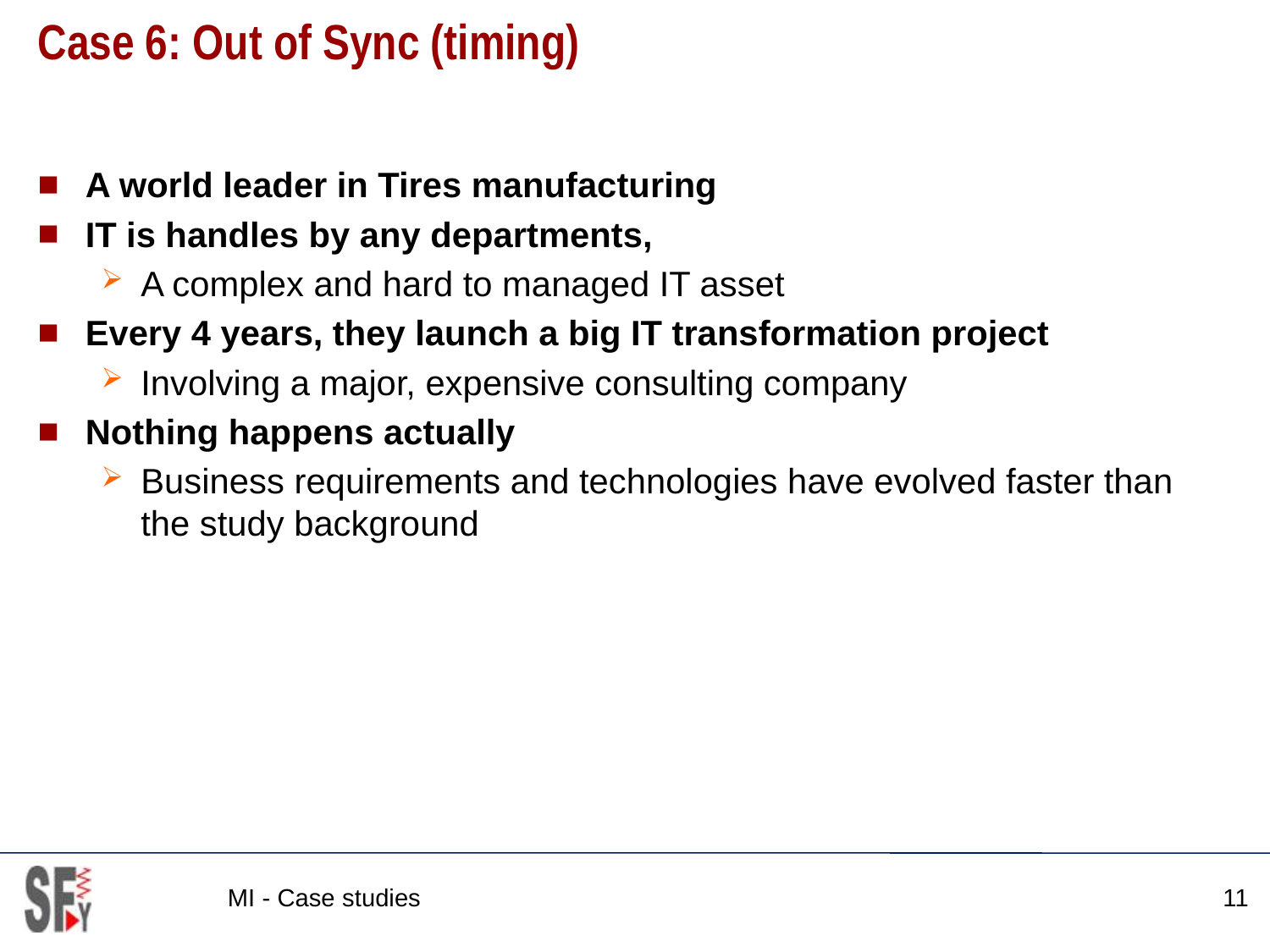

# Case 6: Out of Sync (timing)
A world leader in Tires manufacturing
IT is handles by any departments,
A complex and hard to managed IT asset
Every 4 years, they launch a big IT transformation project
Involving a major, expensive consulting company
Nothing happens actually
Business requirements and technologies have evolved faster than the study background
MI - Case studies
11